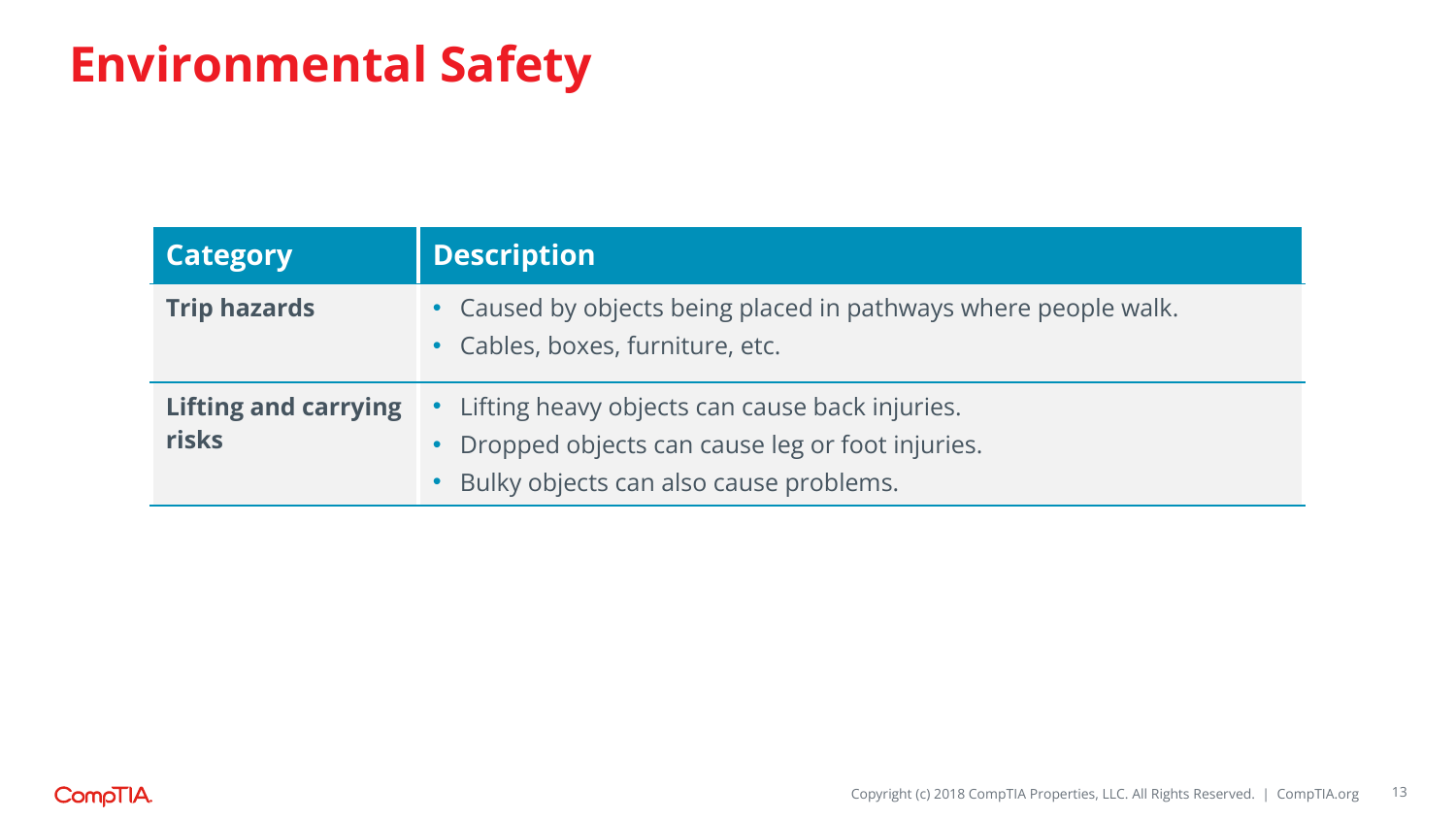

# Environmental Safety
| Category | Description |
| --- | --- |
| Trip hazards | Caused by objects being placed in pathways where people walk. Cables, boxes, furniture, etc. |
| Lifting and carrying risks | Lifting heavy objects can cause back injuries. Dropped objects can cause leg or foot injuries. Bulky objects can also cause problems. |
13